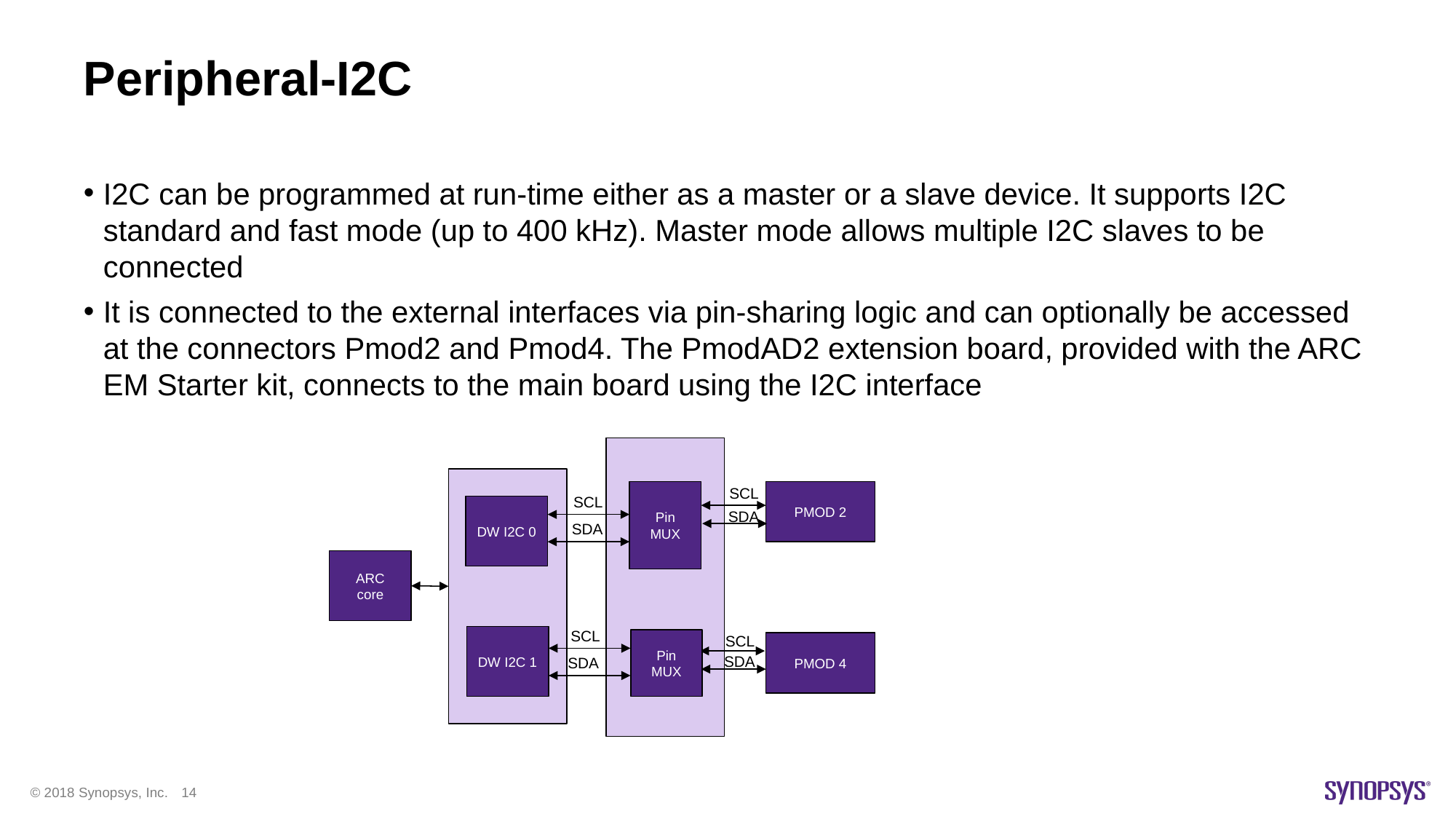

# Peripheral-I2C
I2C can be programmed at run-time either as a master or a slave device. It supports I2C standard and fast mode (up to 400 kHz). Master mode allows multiple I2C slaves to be connected
It is connected to the external interfaces via pin-sharing logic and can optionally be accessed at the connectors Pmod2 and Pmod4. The PmodAD2 extension board, provided with the ARC EM Starter kit, connects to the main board using the I2C interface

SCL
PMOD 2
Pin
MUX
SCL
DW I2C 0
SDA
ARC
core
PMOD 4
SDA
SCL
SCL
DW I2C 1
Pin
MUX
SDA
SDA